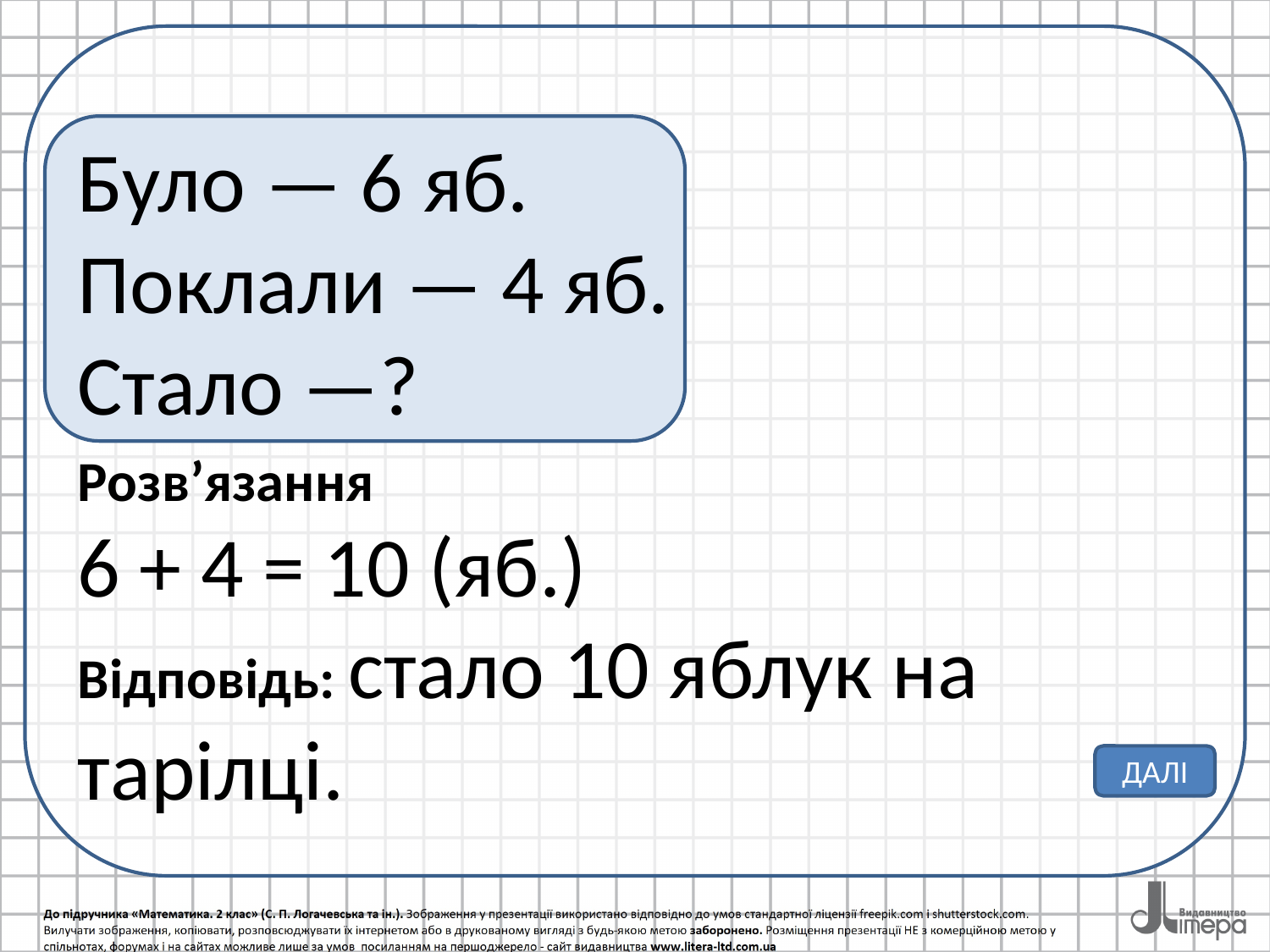

# Було — 6 яб. Поклали — 4 яб. Стало —?

Розв’язання
6 + 4 = 10 (яб.)
Відповідь: стало 10 яблук на тарілці.
ДАЛІ